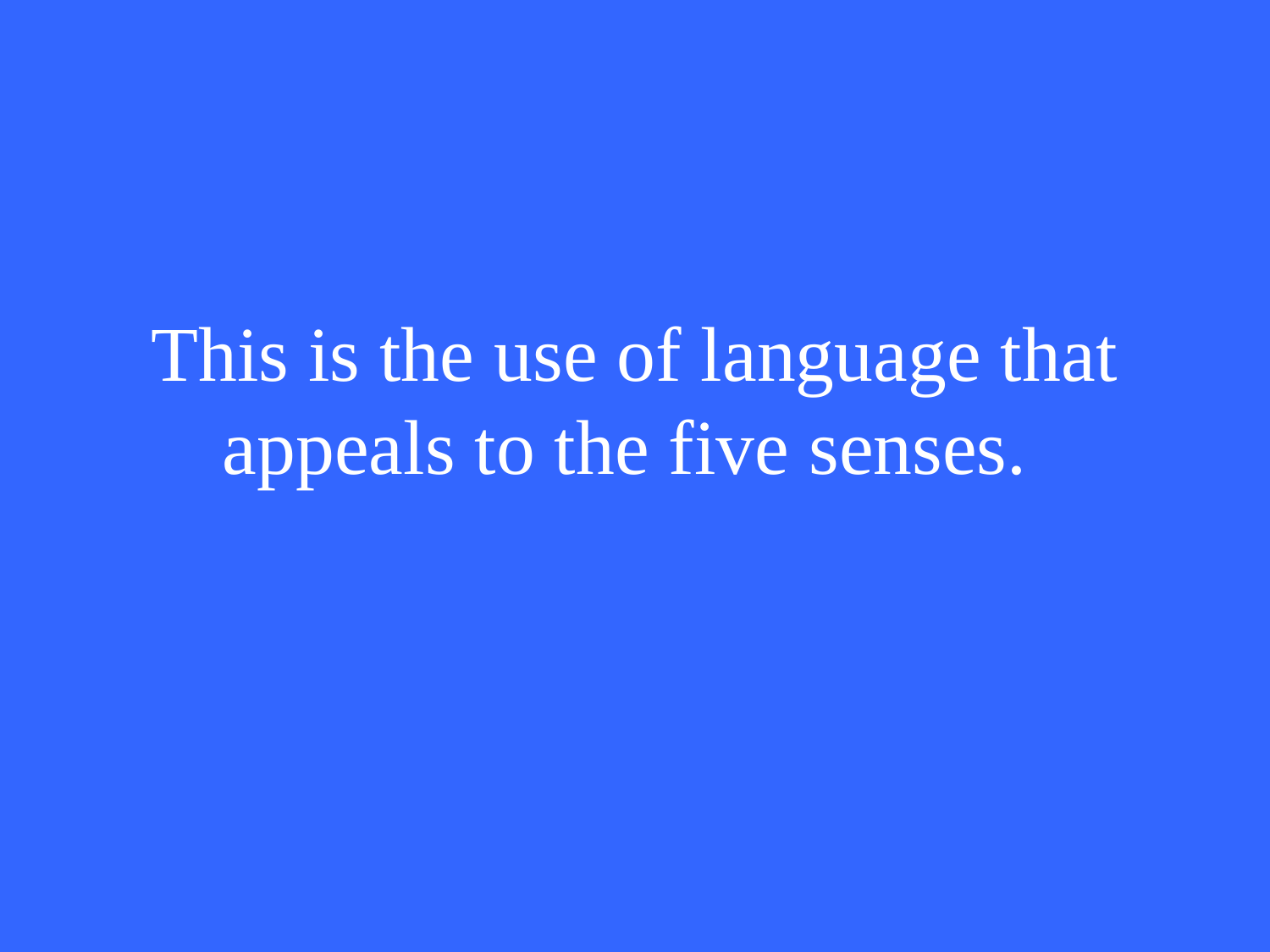

# This is the use of language that appeals to the five senses.